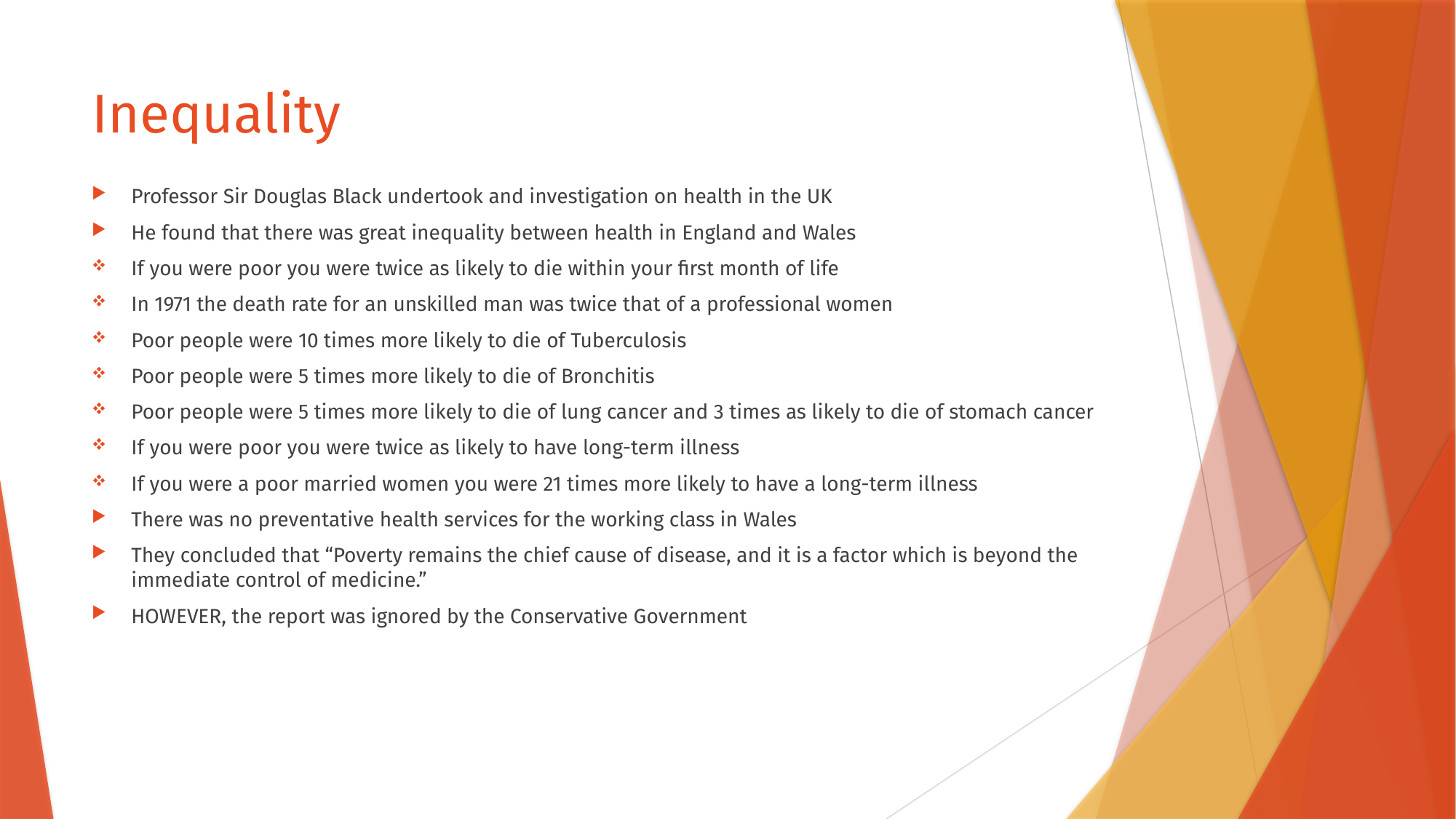

# Inequality
Professor Sir Douglas Black undertook and investigation on health in the UK
He found that there was great inequality between health in England and Wales
If you were poor you were twice as likely to die within your first month of life
In 1971 the death rate for an unskilled man was twice that of a professional women
Poor people were 10 times more likely to die of Tuberculosis
Poor people were 5 times more likely to die of Bronchitis
Poor people were 5 times more likely to die of lung cancer and 3 times as likely to die of stomach cancer
If you were poor you were twice as likely to have long-term illness
If you were a poor married women you were 21 times more likely to have a long-term illness
There was no preventative health services for the working class in Wales
They concluded that “Poverty remains the chief cause of disease, and it is a factor which is beyond the immediate control of medicine.”
HOWEVER, the report was ignored by the Conservative Government